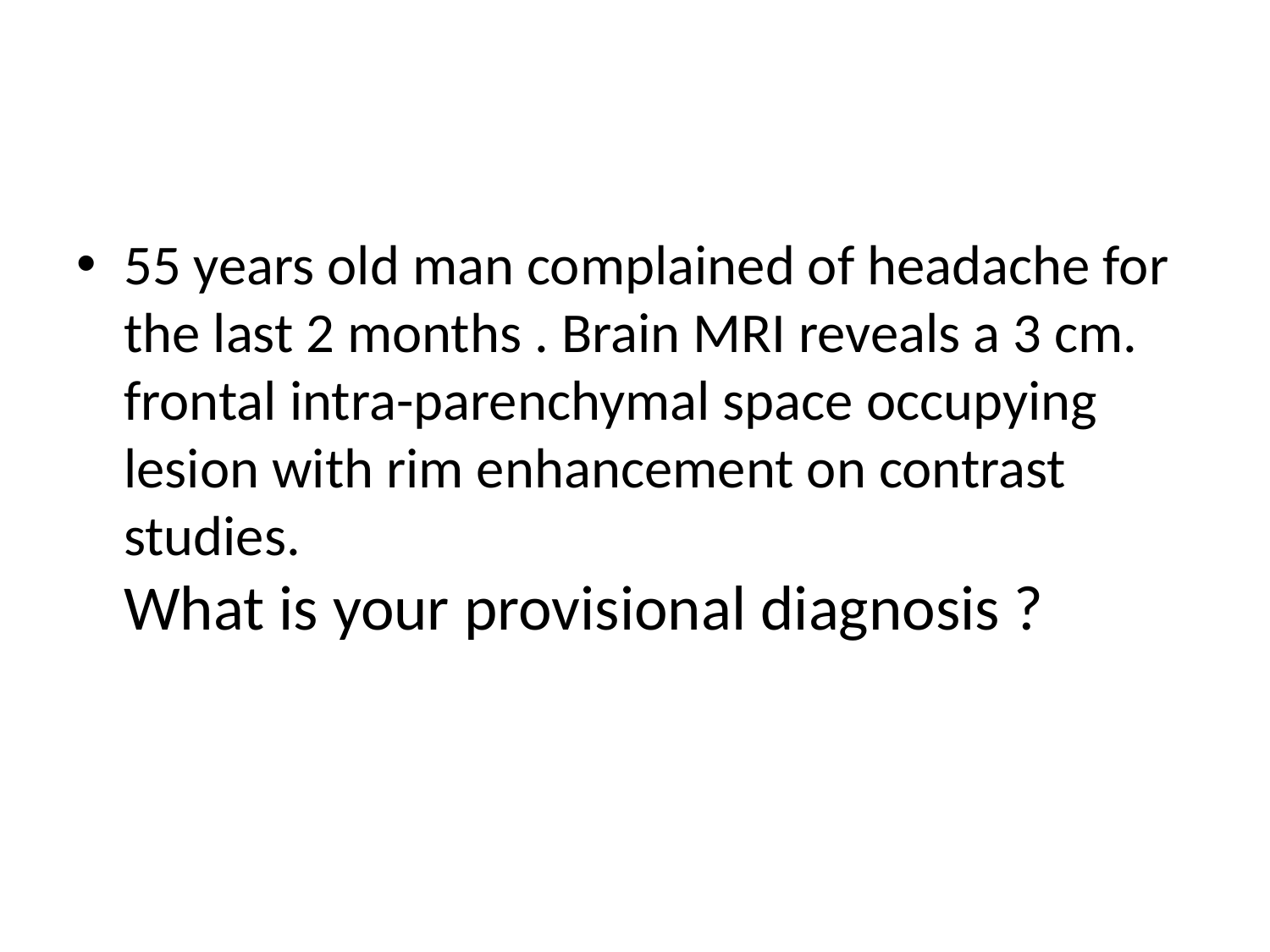

#
55 years old man complained of headache for the last 2 months . Brain MRI reveals a 3 cm. frontal intra-parenchymal space occupying lesion with rim enhancement on contrast studies.                                                                   What is your provisional diagnosis ?